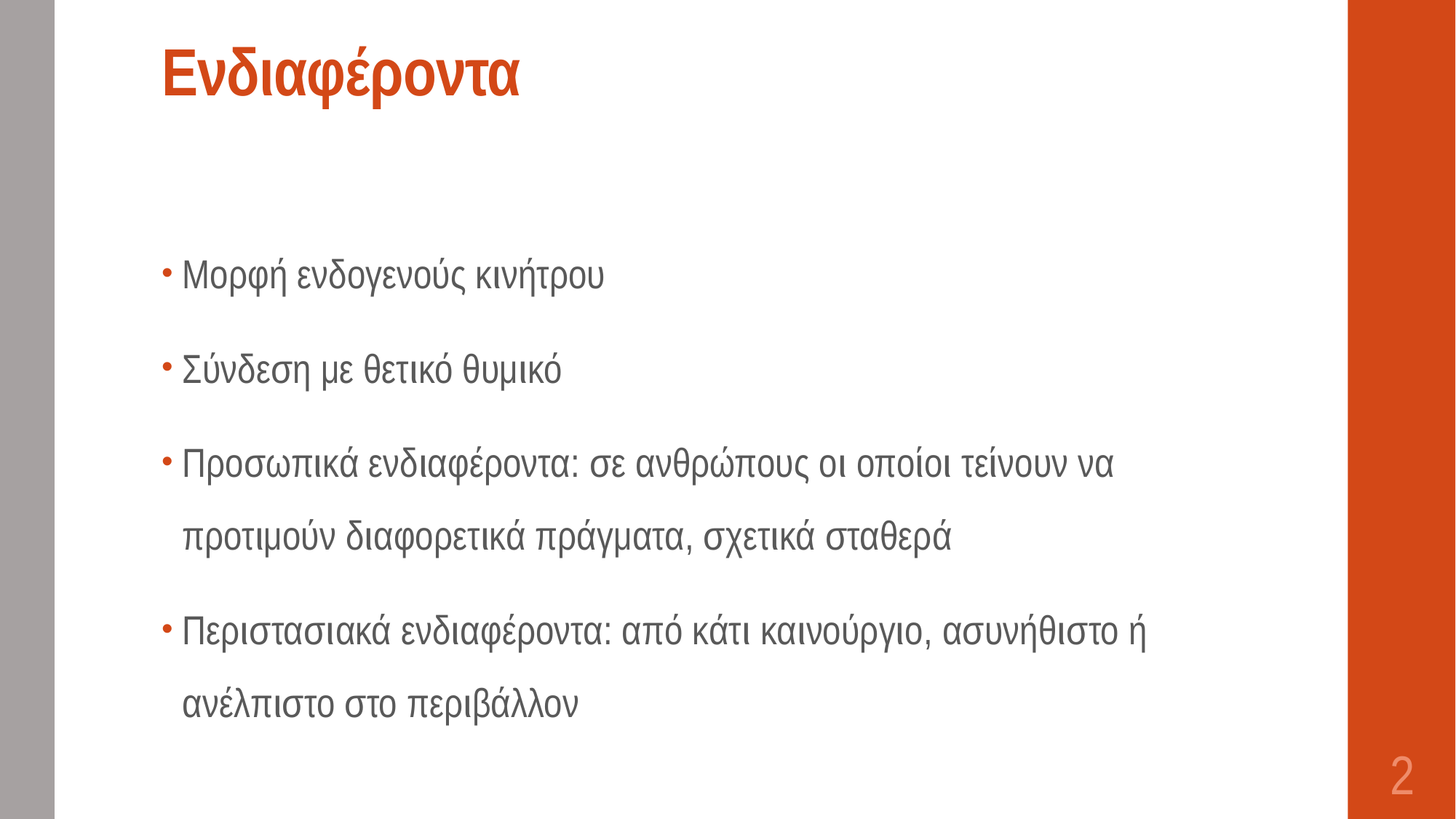

# Ενδιαφέροντα
Μορφή ενδογενούς κινήτρου
Σύνδεση με θετικό θυμικό
Προσωπικά ενδιαφέροντα: σε ανθρώπους οι οποίοι τείνουν να προτιμούν διαφορετικά πράγματα, σχετικά σταθερά
Περιστασιακά ενδιαφέροντα: από κάτι καινούργιο, ασυνήθιστο ή ανέλπιστο στο περιβάλλον
2